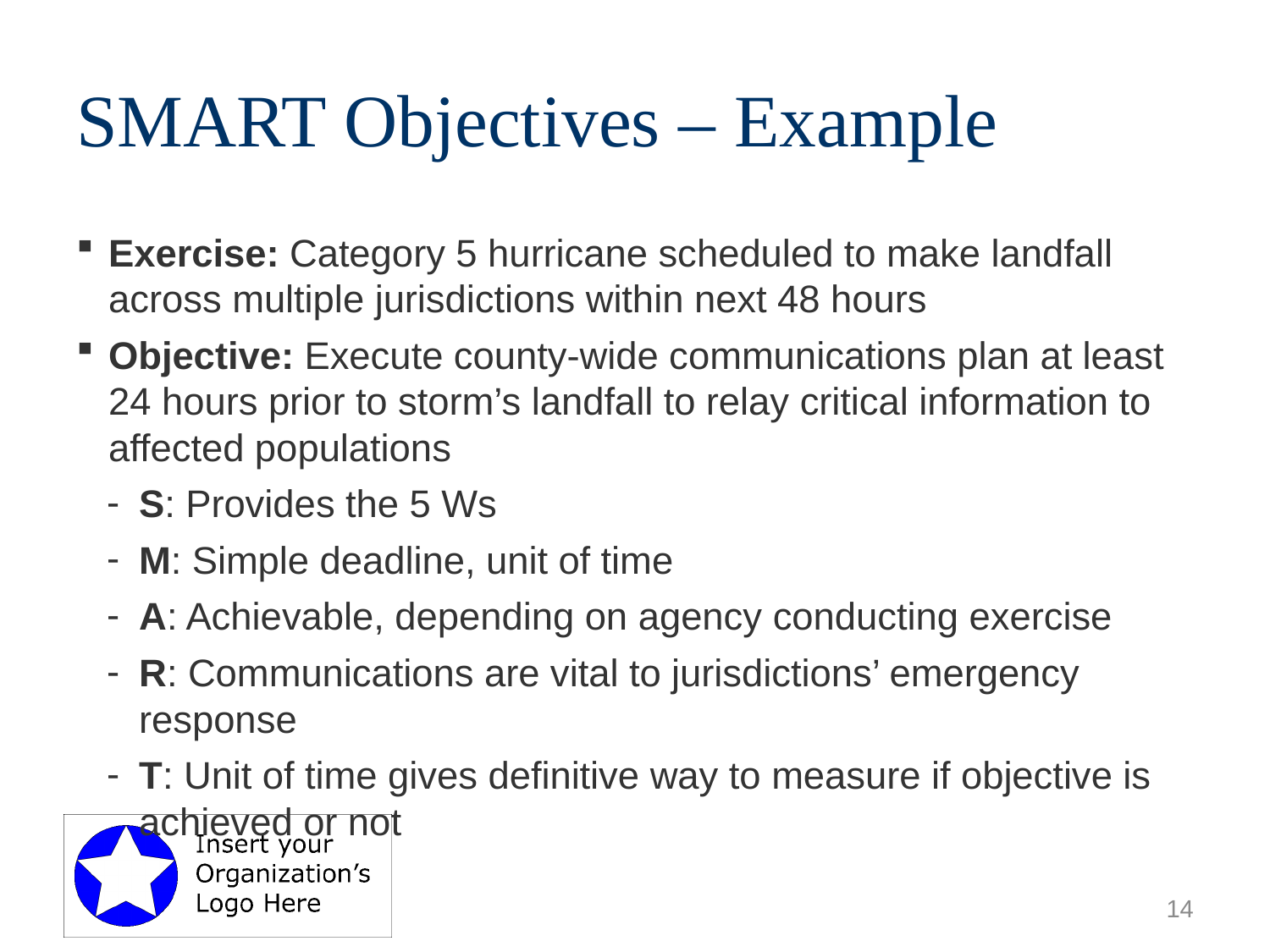

# SMART Objectives – Example
Exercise: Category 5 hurricane scheduled to make landfall across multiple jurisdictions within next 48 hours
Objective: Execute county-wide communications plan at least 24 hours prior to storm’s landfall to relay critical information to affected populations
S: Provides the 5 Ws
M: Simple deadline, unit of time
A: Achievable, depending on agency conducting exercise
R: Communications are vital to jurisdictions’ emergency response
T: Unit of time gives definitive way to measure if objective is achieved or not
14